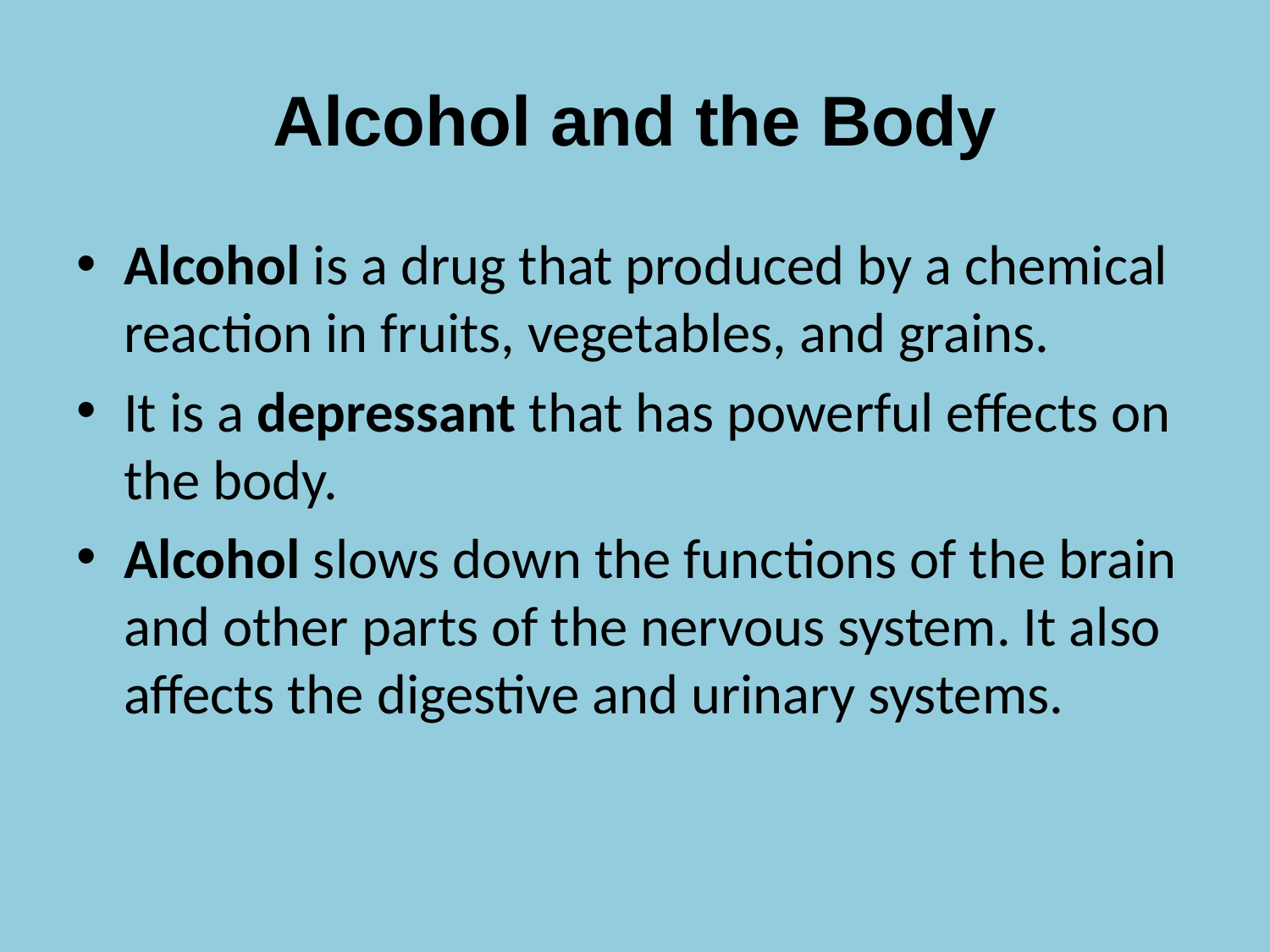

# Alcohol and the Body
Alcohol is a drug that produced by a chemical reaction in fruits, vegetables, and grains.
It is a depressant that has powerful effects on the body.
Alcohol slows down the functions of the brain and other parts of the nervous system. It also affects the digestive and urinary systems.